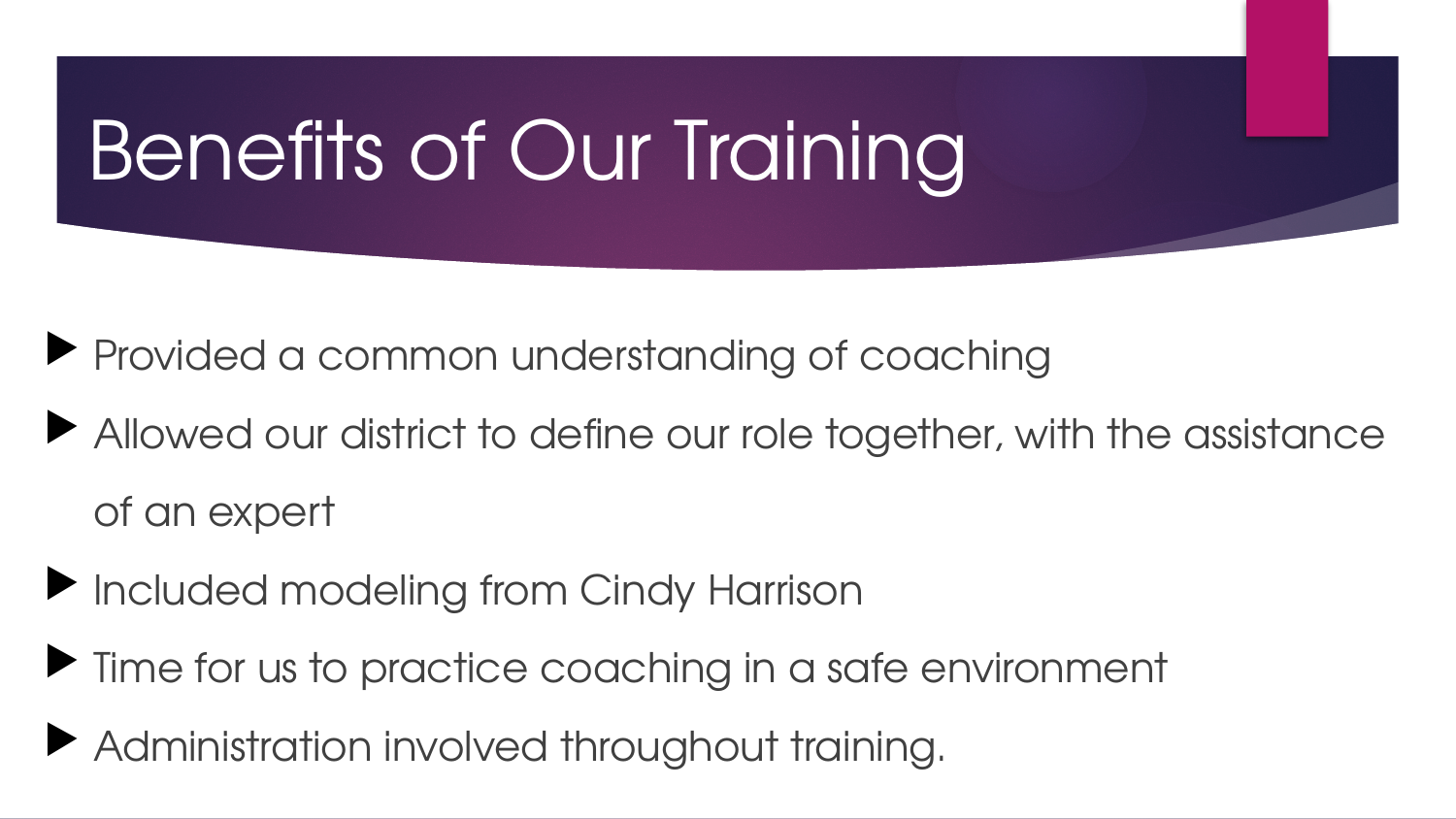

# Benefits of Our Training
Provided a common understanding of coaching
Allowed our district to define our role together, with the assistance of an expert
Included modeling from Cindy Harrison
Time for us to practice coaching in a safe environment
Administration involved throughout training.